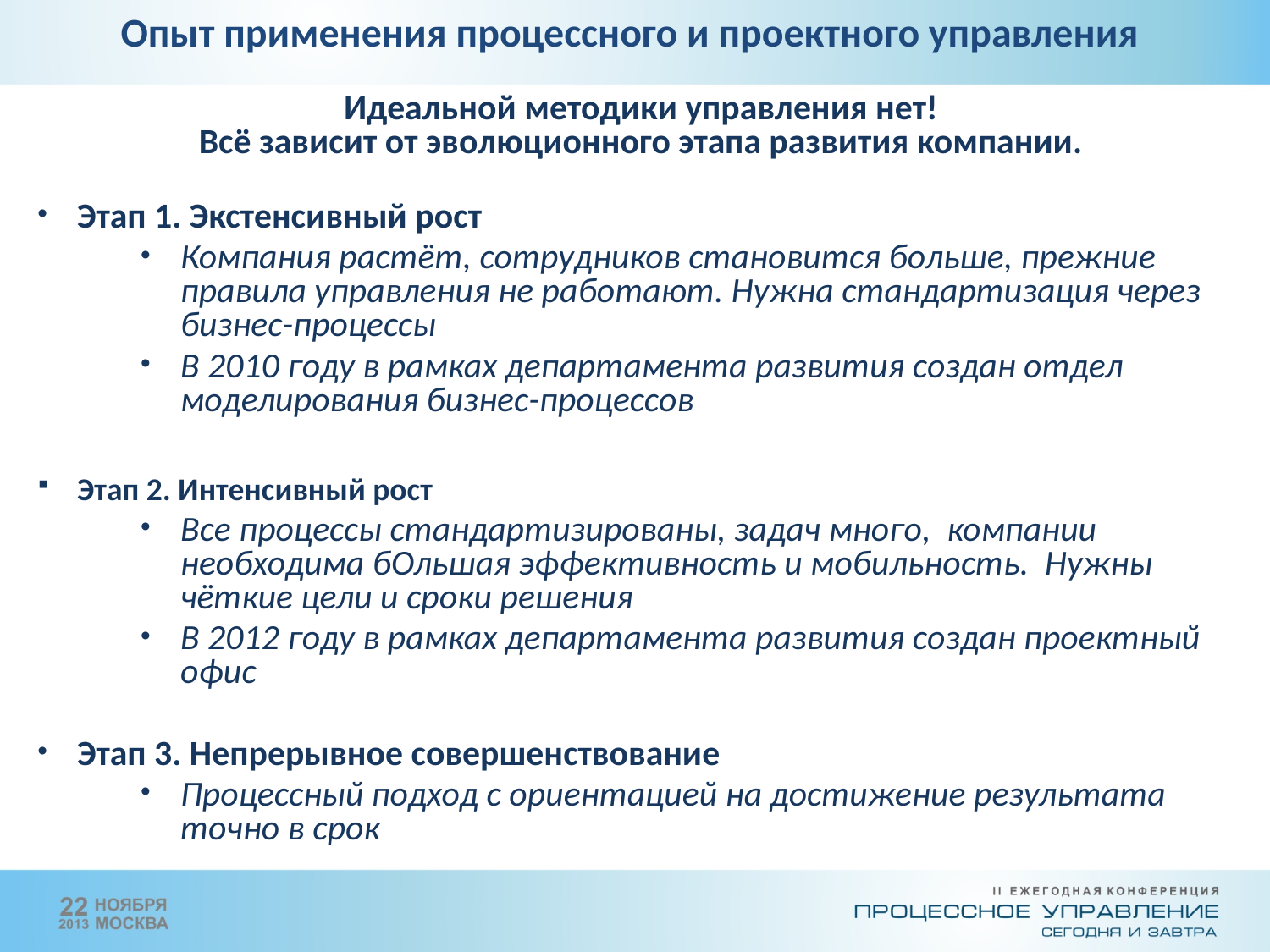

Опыт применения процессного и проектного управления
Идеальной методики управления нет!
Всё зависит от эволюционного этапа развития компании.

Этап 1. Экстенсивный рост
Компания растёт, сотрудников становится больше, прежние правила управления не работают. Нужна стандартизация через бизнес-процессы
В 2010 году в рамках департамента развития создан отдел моделирования бизнес-процессов

Этап 2. Интенсивный рост
Все процессы стандартизированы, задач много,  компании необходима бОльшая эффективность и мобильность.  Нужны чёткие цели и сроки решения
В 2012 году в рамках департамента развития создан проектный офис

Этап 3. Непрерывное совершенствование
Процессный подход с ориентацией на достижение результата точно в срок